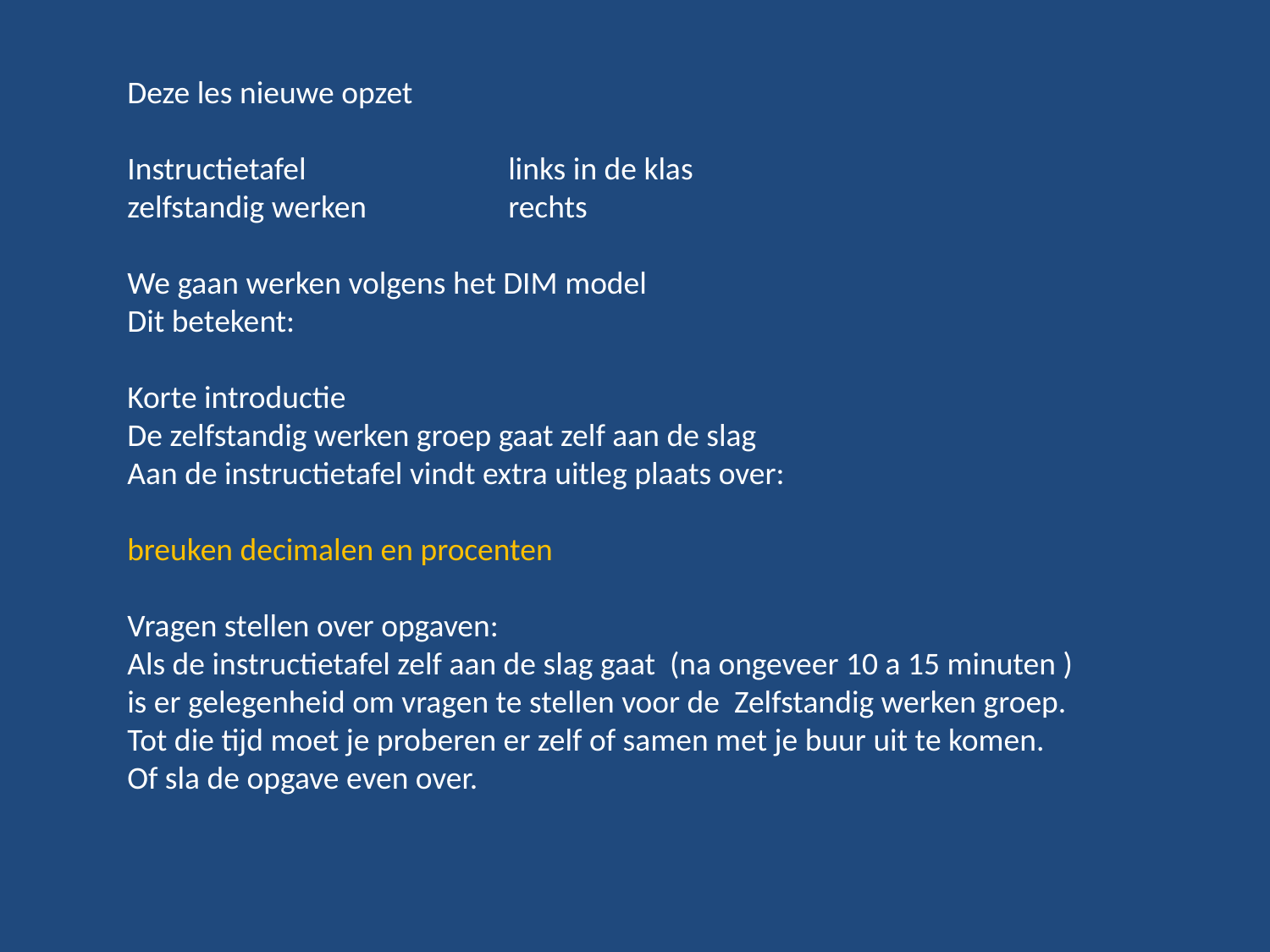

Deze les nieuwe opzet

Instructietafel 		links in de klas
zelfstandig werken 		rechts

We gaan werken volgens het DIM model
Dit betekent:

Korte introductie
De zelfstandig werken groep gaat zelf aan de slag
Aan de instructietafel vindt extra uitleg plaats over:

breuken decimalen en procenten

Vragen stellen over opgaven:
Als de instructietafel zelf aan de slag gaat  (na ongeveer 10 a 15 minuten )
is er gelegenheid om vragen te stellen voor de  Zelfstandig werken groep.
Tot die tijd moet je proberen er zelf of samen met je buur uit te komen.
Of sla de opgave even over.